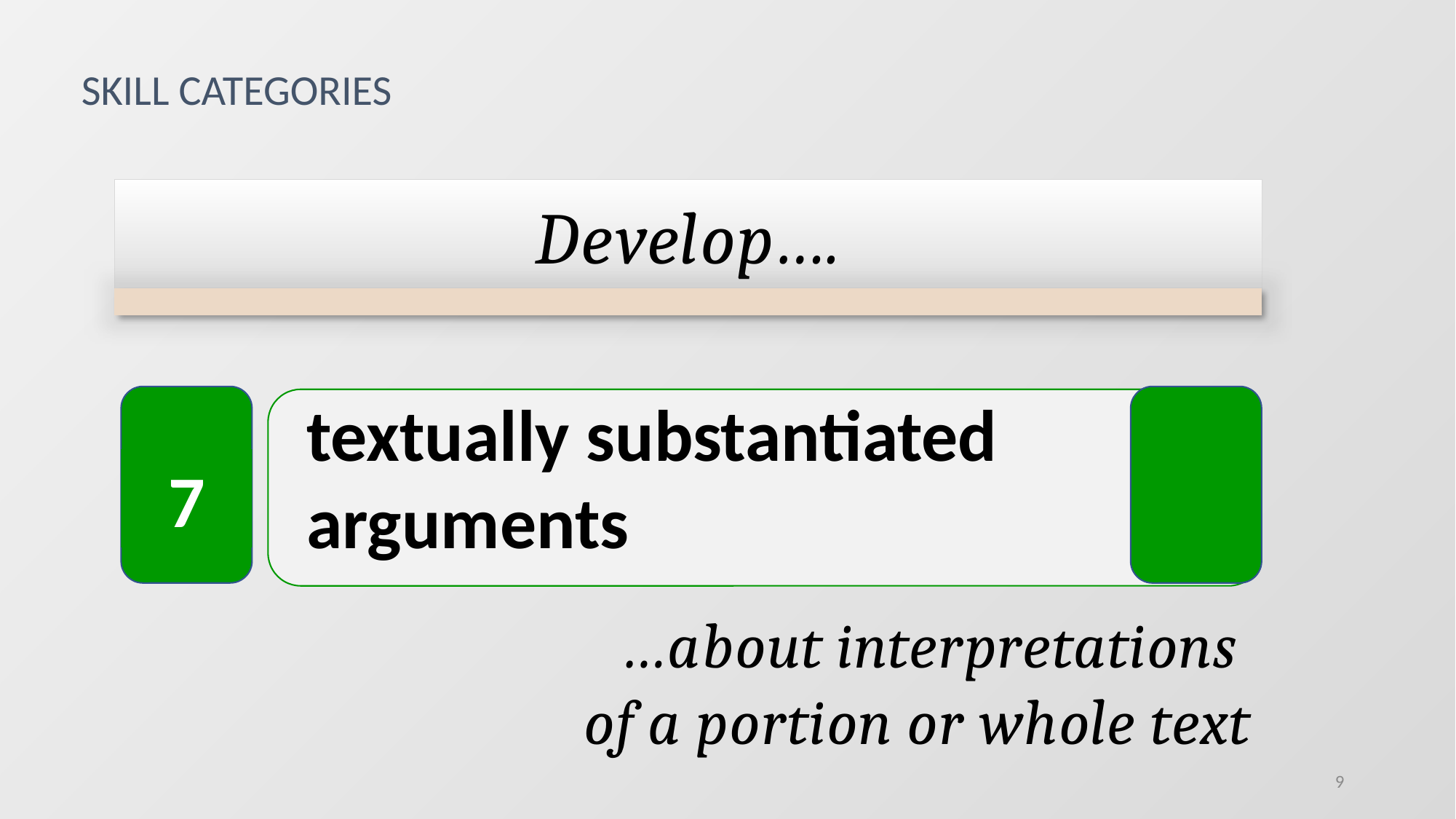

SKILL CATEGORIES
Develop….

textually substantiated arguments

7

…about interpretations
of a portion or whole text
9